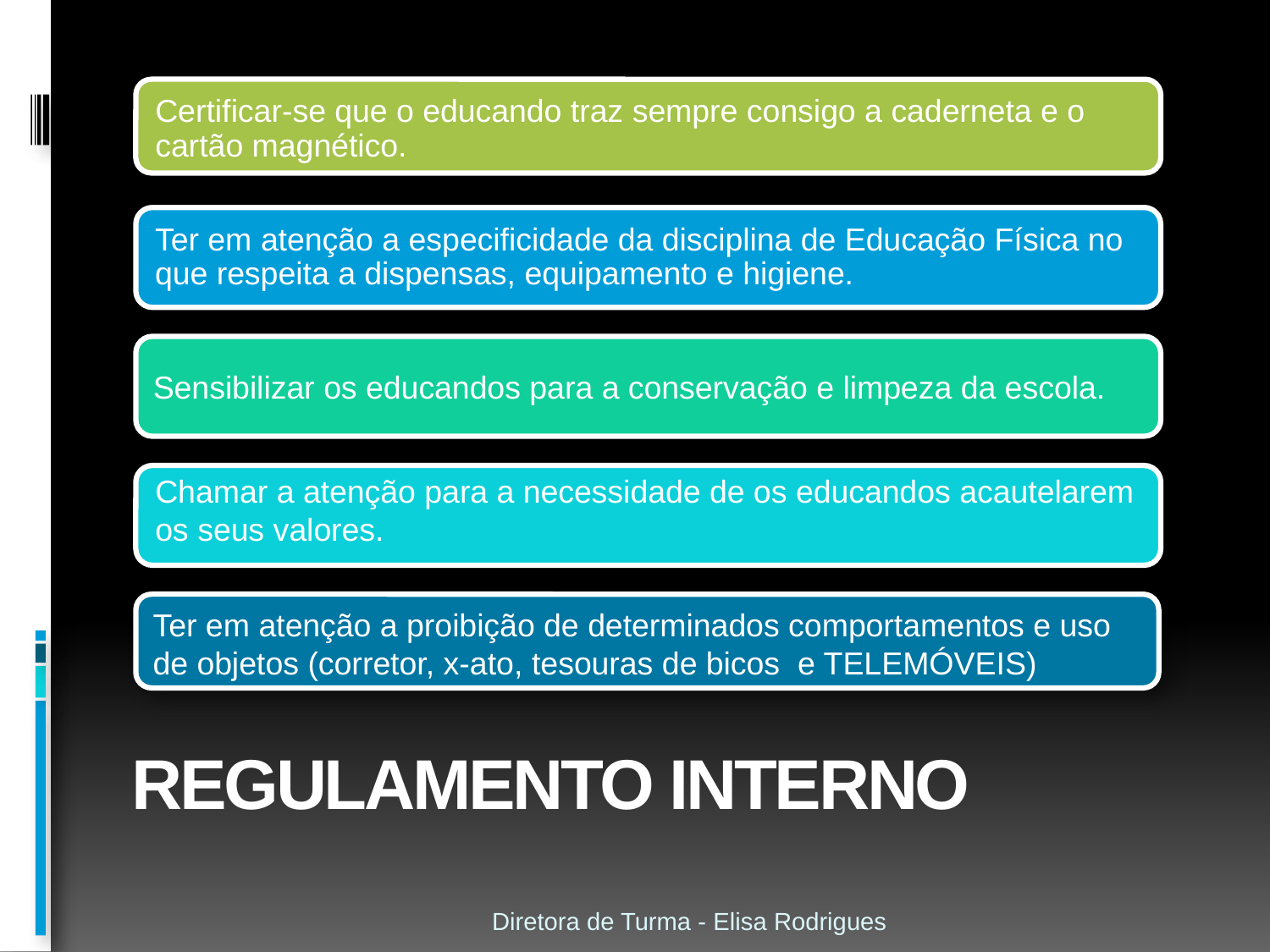

Certificar-se que o educando traz sempre consigo a caderneta e o cartão magnético.

Ter em atenção a especificidade da disciplina de Educação Física no que respeita a dispensas, equipamento e higiene.
Sensibilizar os educandos para a conservação e limpeza da escola.

Chamar a atenção para a necessidade de os educandos acautelarem os seus valores.

Ter em atenção a proibição de determinados comportamentos e uso de objetos (corretor, x-ato, tesouras de bicos  e TELEMÓVEIS)

# Regulamento interno
Diretora de Turma - Elisa Rodrigues